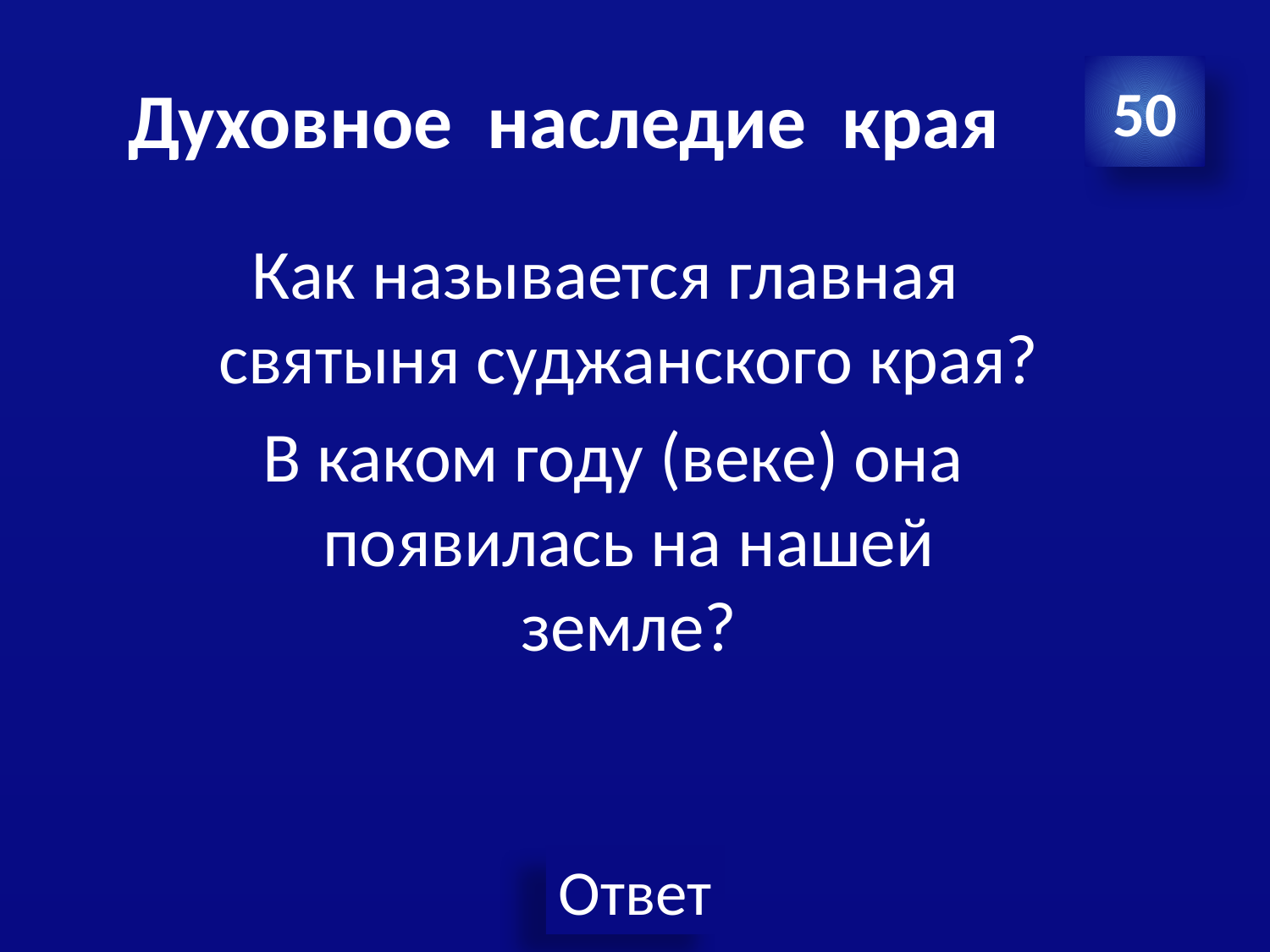

# Духовное  наследие  края
50
Как называется главная святыня суджанского края?
 В каком году (веке) она появилась на нашей земле?